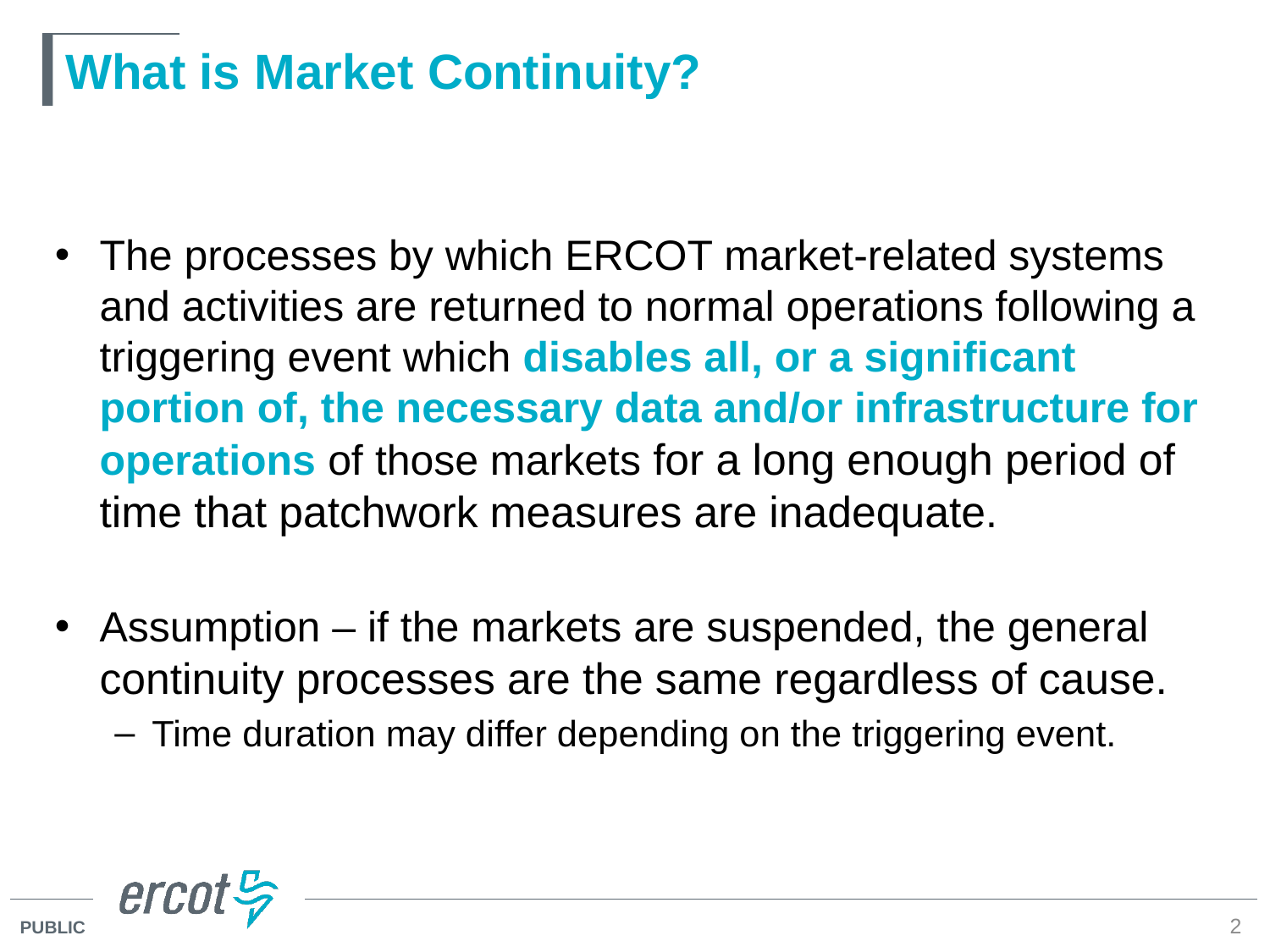

# What is Market Continuity?
The processes by which ERCOT market-related systems and activities are returned to normal operations following a triggering event which disables all, or a significant portion of, the necessary data and/or infrastructure for operations of those markets for a long enough period of time that patchwork measures are inadequate.

Assumption – if the markets are suspended, the general continuity processes are the same regardless of cause.
Time duration may differ depending on the triggering event.
2